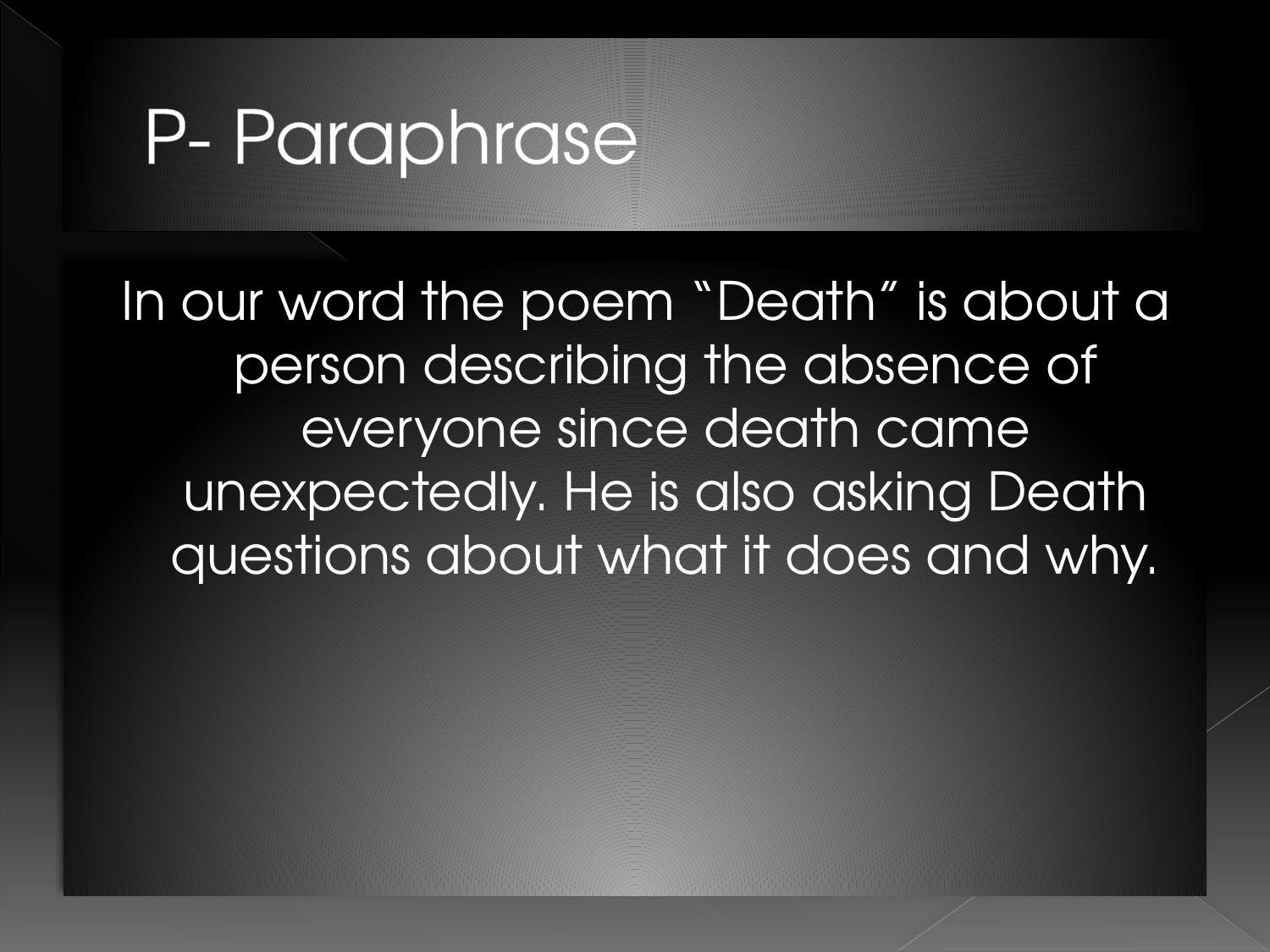

# P- Paraphrase
 In our word the poem “Death” is about a person describing the absence of everyone since death came unexpectedly. He is also asking Death questions about what it does and why.